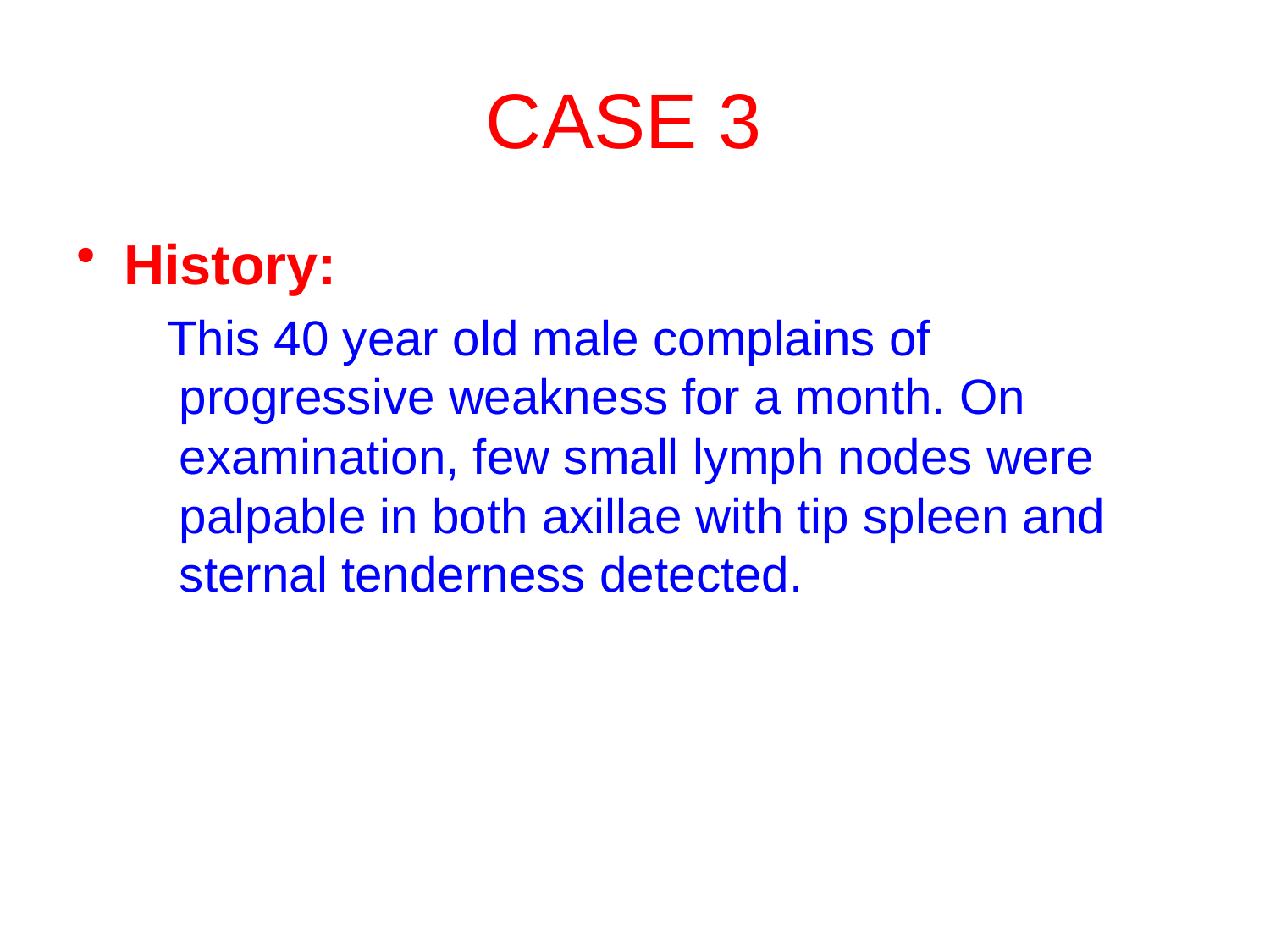

# CASE 3
History:
  This 40 year old male complains of progressive weakness for a month. On examination, few small lymph nodes were palpable in both axillae with tip spleen and sternal tenderness detected.